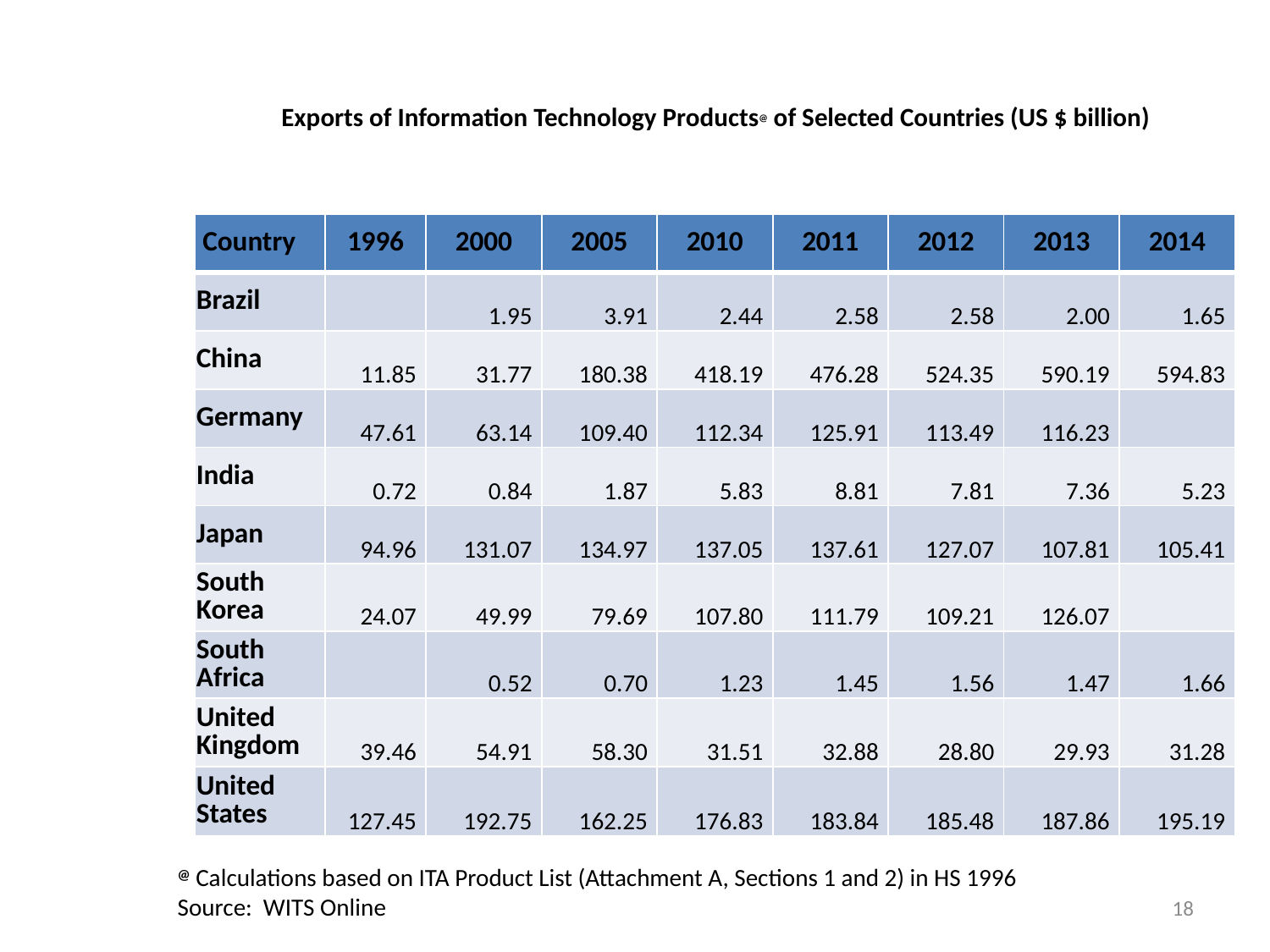

# Exports of Information Technology Products@ of Selected Countries (US $ billion)
| Country | 1996 | 2000 | 2005 | 2010 | 2011 | 2012 | 2013 | 2014 |
| --- | --- | --- | --- | --- | --- | --- | --- | --- |
| Brazil |  | 1.95 | 3.91 | 2.44 | 2.58 | 2.58 | 2.00 | 1.65 |
| China | 11.85 | 31.77 | 180.38 | 418.19 | 476.28 | 524.35 | 590.19 | 594.83 |
| Germany | 47.61 | 63.14 | 109.40 | 112.34 | 125.91 | 113.49 | 116.23 |  |
| India | 0.72 | 0.84 | 1.87 | 5.83 | 8.81 | 7.81 | 7.36 | 5.23 |
| Japan | 94.96 | 131.07 | 134.97 | 137.05 | 137.61 | 127.07 | 107.81 | 105.41 |
| South Korea | 24.07 | 49.99 | 79.69 | 107.80 | 111.79 | 109.21 | 126.07 |  |
| South Africa |  | 0.52 | 0.70 | 1.23 | 1.45 | 1.56 | 1.47 | 1.66 |
| United Kingdom | 39.46 | 54.91 | 58.30 | 31.51 | 32.88 | 28.80 | 29.93 | 31.28 |
| United States | 127.45 | 192.75 | 162.25 | 176.83 | 183.84 | 185.48 | 187.86 | 195.19 |
@ Calculations based on ITA Product List (Attachment A, Sections 1 and 2) in HS 1996
Source:  WITS Online
18